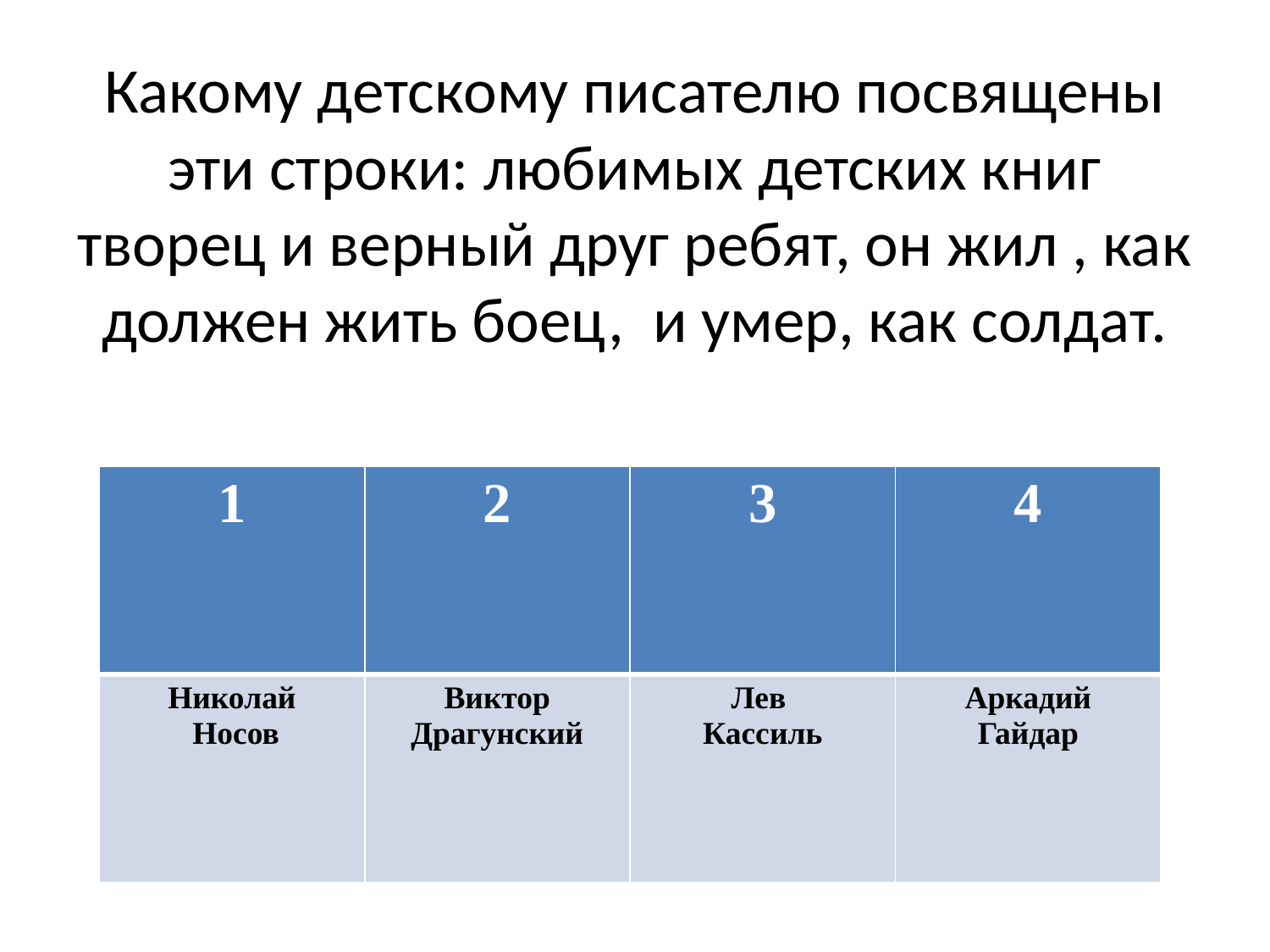

# Какому детскому писателю посвящены эти строки: любимых детских книг творец и верный друг ребят, он жил , как должен жить боец,  и умер, как солдат.
| 1 | 2 | 3 | 4 |
| --- | --- | --- | --- |
| Николай Носов | Виктор Драгунский | Лев Кассиль | Аркадий Гайдар |